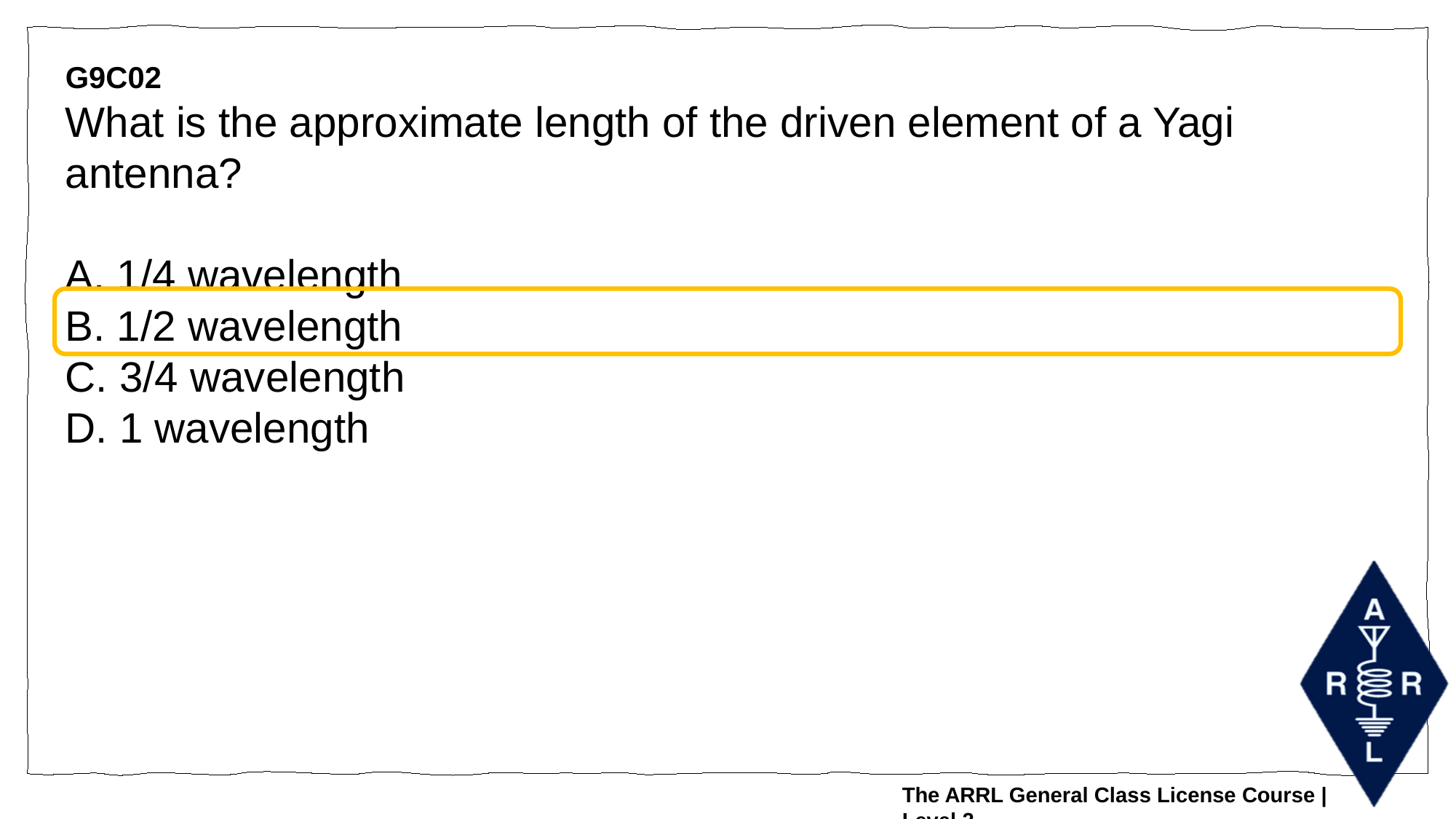

G9C02
What is the approximate length of the driven element of a Yagi antenna?

A. 1/4 wavelength
B. 1/2 wavelength
C. 3/4 wavelength
D. 1 wavelength